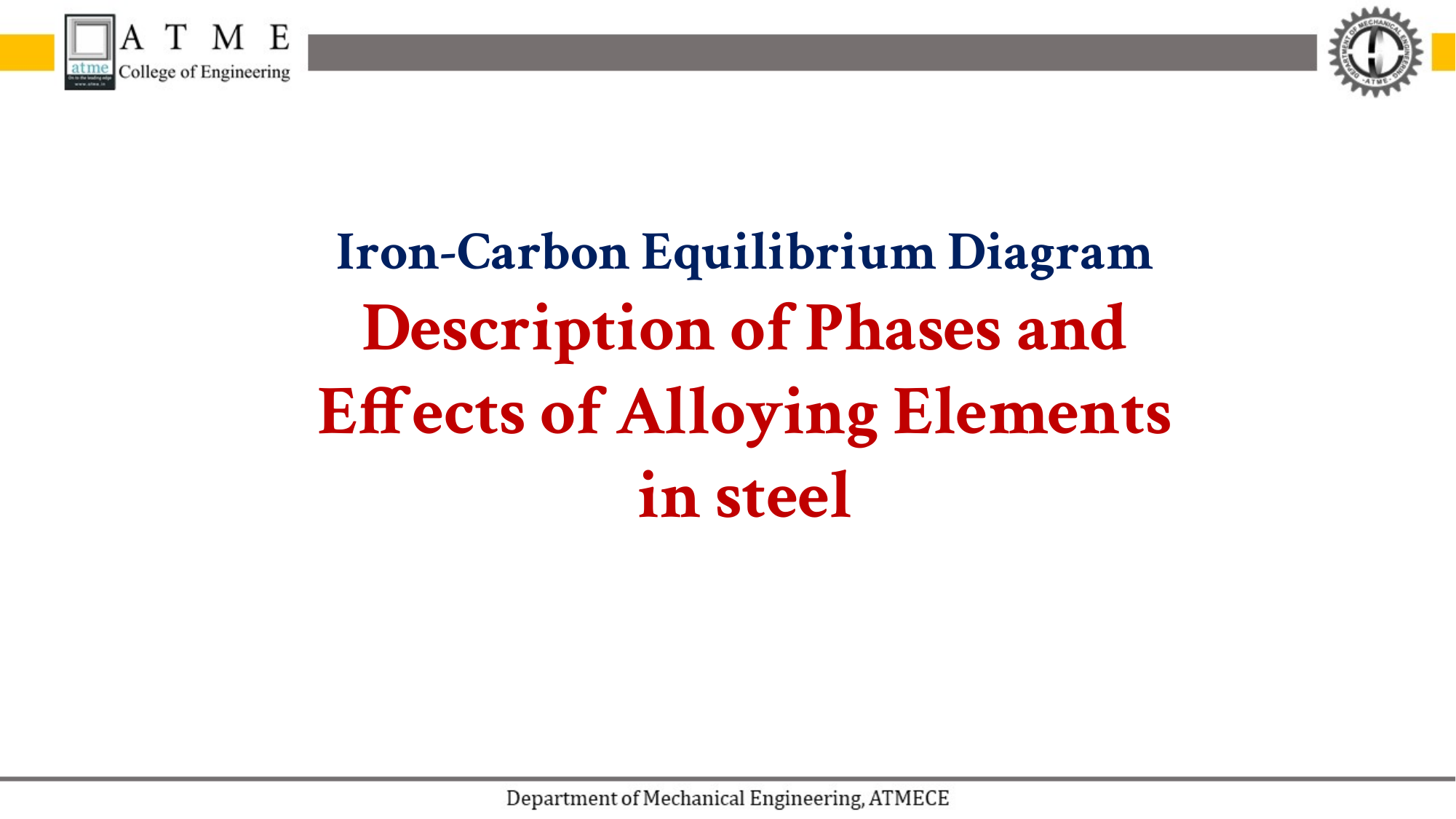

Iron-Carbon Equilibrium Diagram
Description of Phases and Effects of Alloying Elements in steel